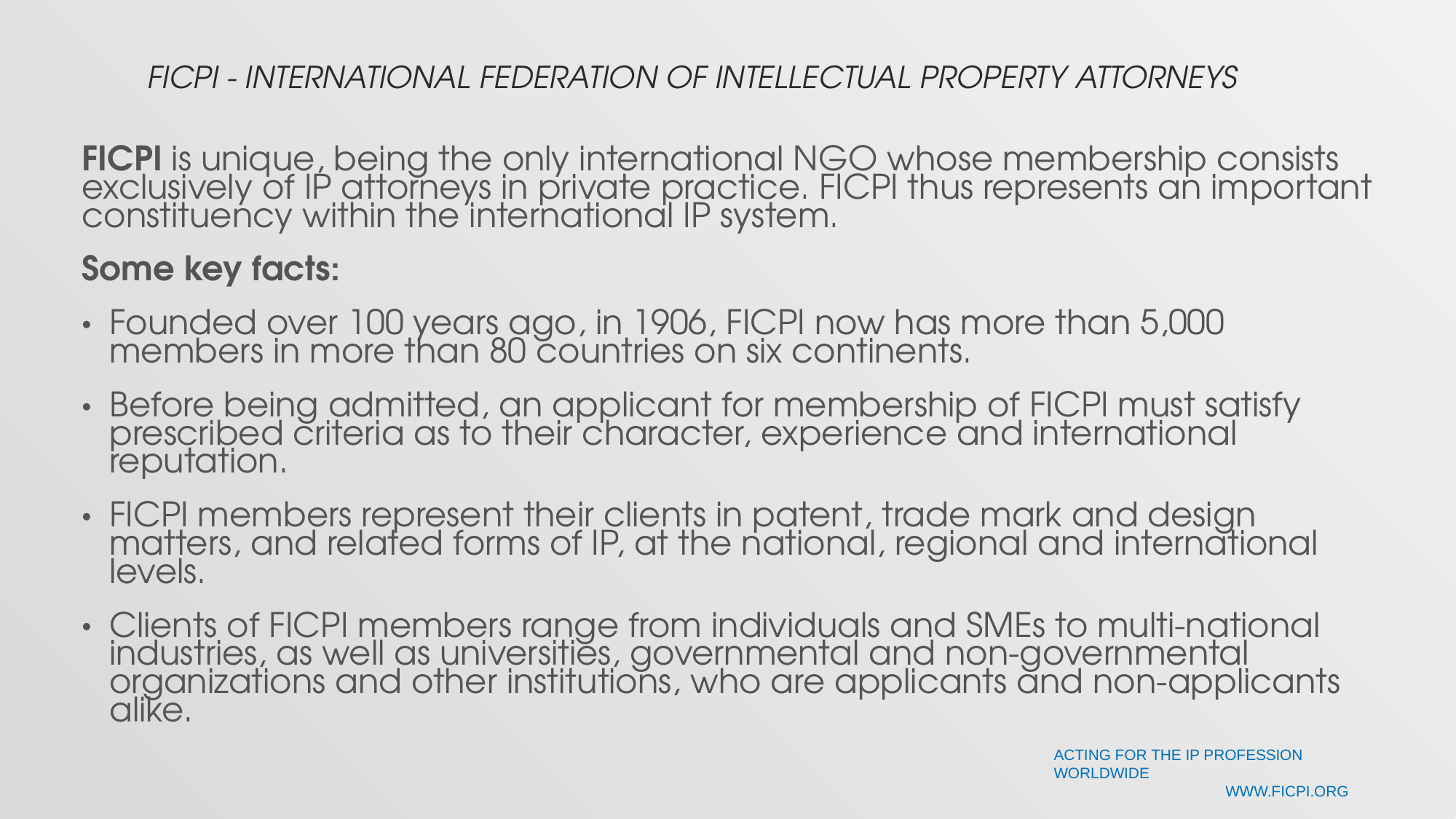

# FICPI - International Federation of Intellectual Property Attorneys
FICPI is unique, being the only international NGO whose membership consists exclusively of IP attorneys in private practice. FICPI thus represents an important constituency within the international IP system.
Some key facts:
Founded over 100 years ago, in 1906, FICPI now has more than 5,000 members in more than 80 countries on six continents.
Before being admitted, an applicant for membership of FICPI must satisfy prescribed criteria as to their character, experience and international reputation.
FICPI members represent their clients in patent, trade mark and design matters, and related forms of IP, at the national, regional and international levels.
Clients of FICPI members range from individuals and SMEs to multi-national industries, as well as universities, governmental and non-governmental organizations and other institutions, who are applicants and non-applicants alike.

Acting for the IP profession worldwide
                                         www.ficpi.org